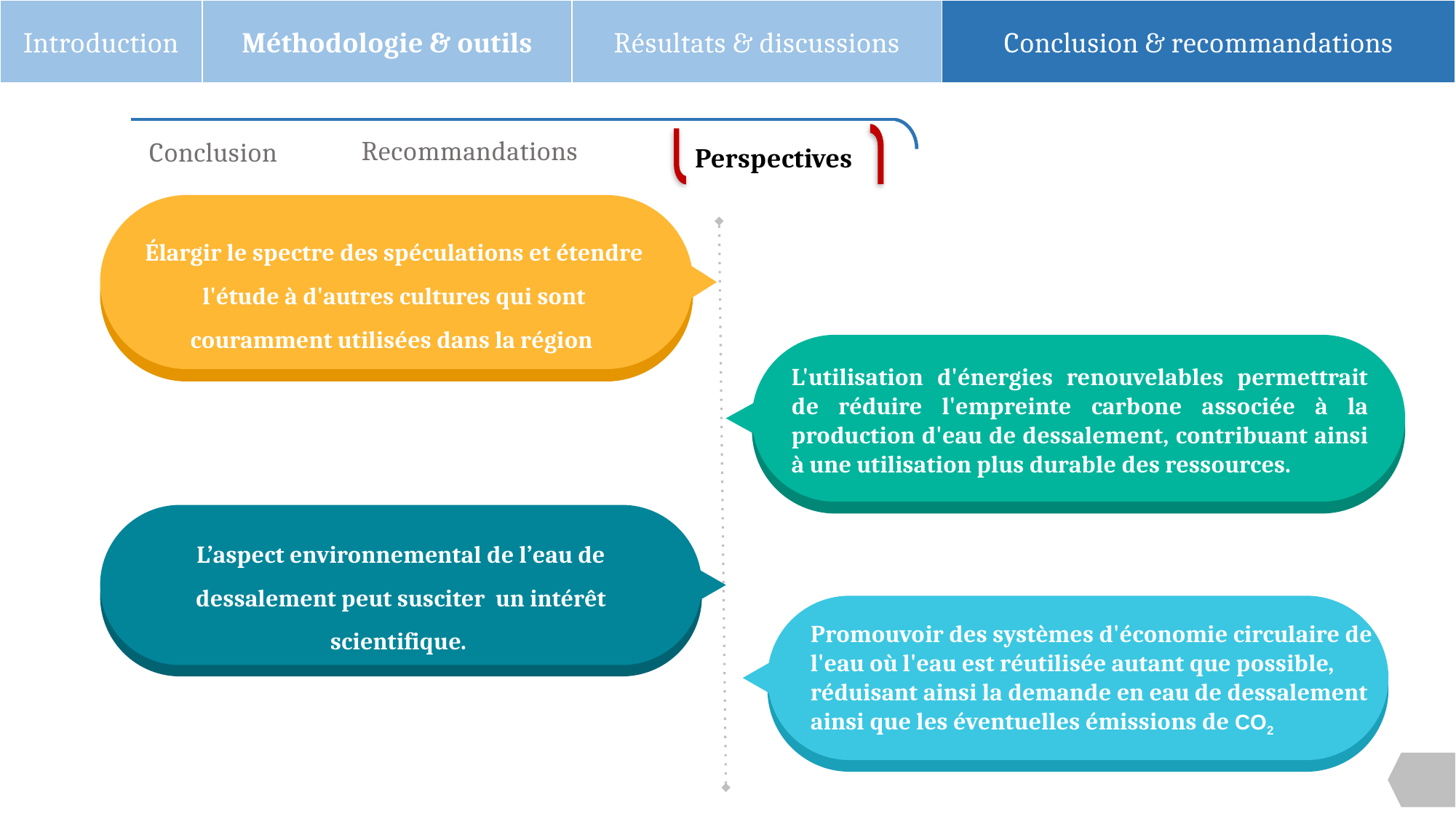

| Introduction | Méthodologie & outils | Résultats & discussions | Conclusion & recommandations |
| --- | --- | --- | --- |

Recommandations
Conclusion

Perspectives

Élargir le spectre des spéculations et étendre l'étude à d'autres cultures qui sont couramment utilisées dans la région

L'utilisation d'énergies renouvelables permettrait de réduire l'empreinte carbone associée à la production d'eau de dessalement, contribuant ainsi à une utilisation plus durable des ressources.

L’aspect environnemental de l’eau de dessalement peut susciter  un intérêt scientifique.

Promouvoir des systèmes d'économie circulaire de l'eau où l'eau est réutilisée autant que possible, réduisant ainsi la demande en eau de dessalement ainsi que les éventuelles émissions de CO2